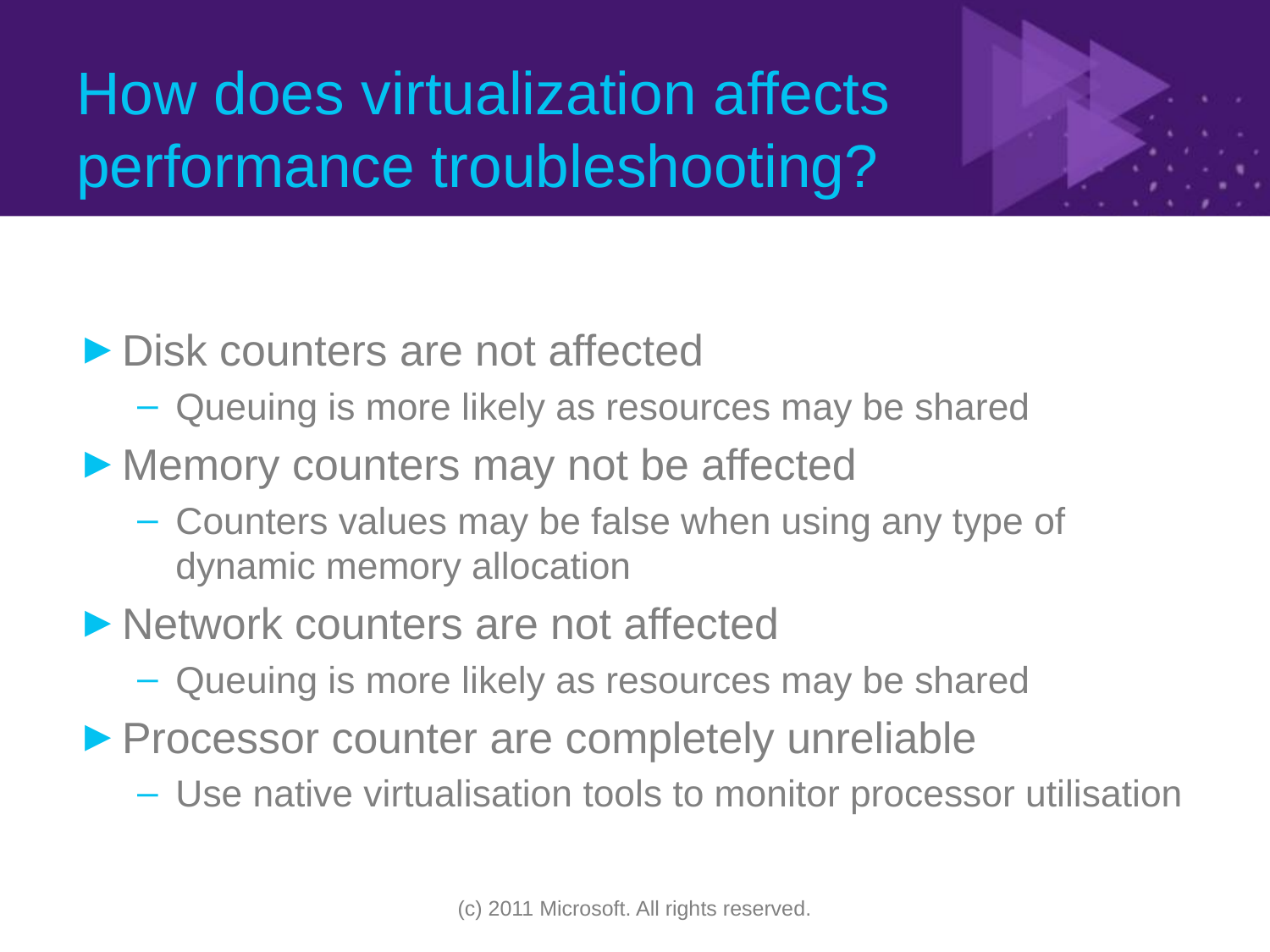

# How does virtualization affects performance troubleshooting?
Disk counters are not affected
Queuing is more likely as resources may be shared
Memory counters may not be affected
Counters values may be false when using any type of dynamic memory allocation
Network counters are not affected
Queuing is more likely as resources may be shared
Processor counter are completely unreliable
Use native virtualisation tools to monitor processor utilisation
(c) 2011 Microsoft. All rights reserved.